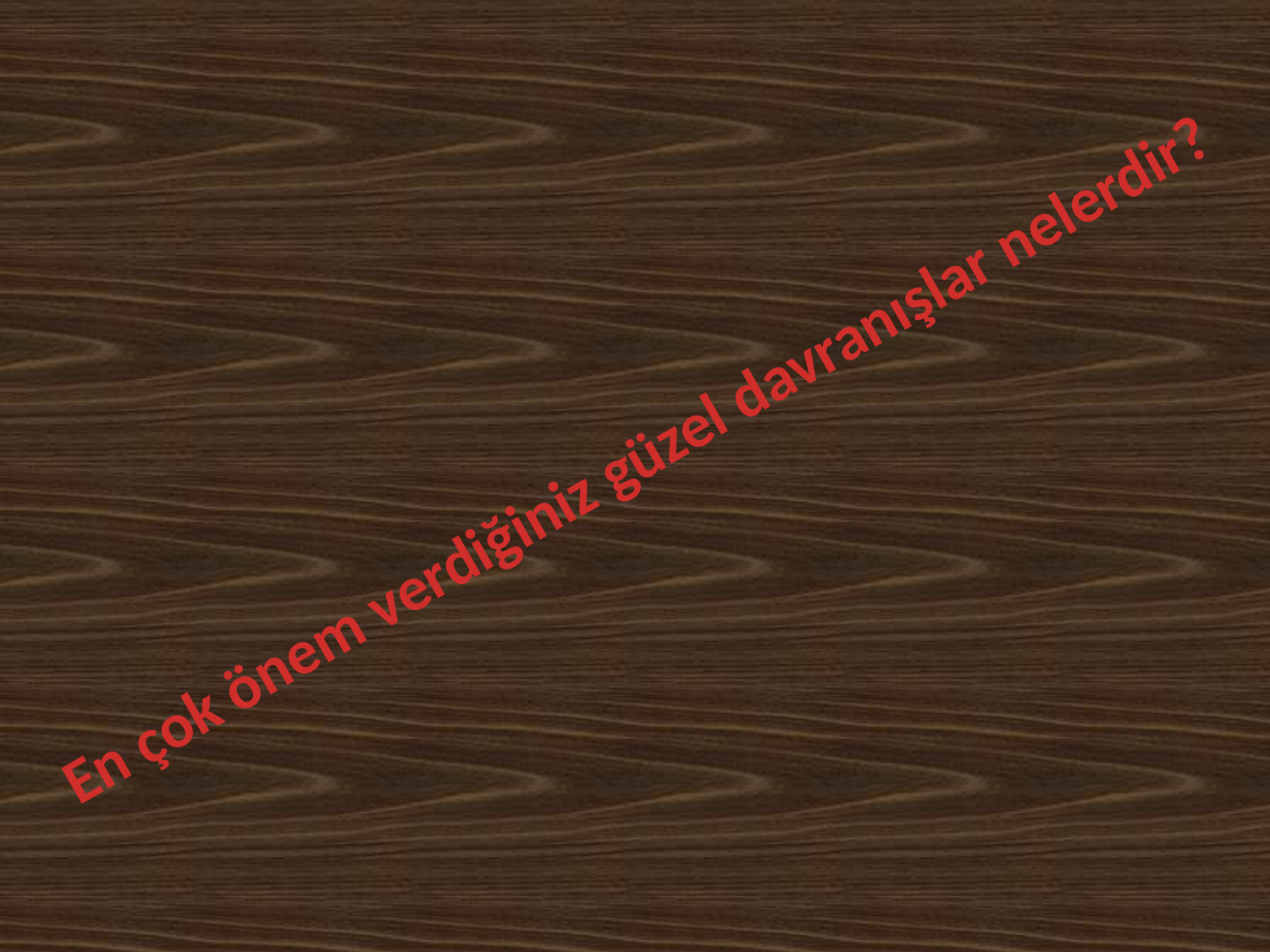

En çok önem verdiğiniz güzel davranışlar nelerdir?